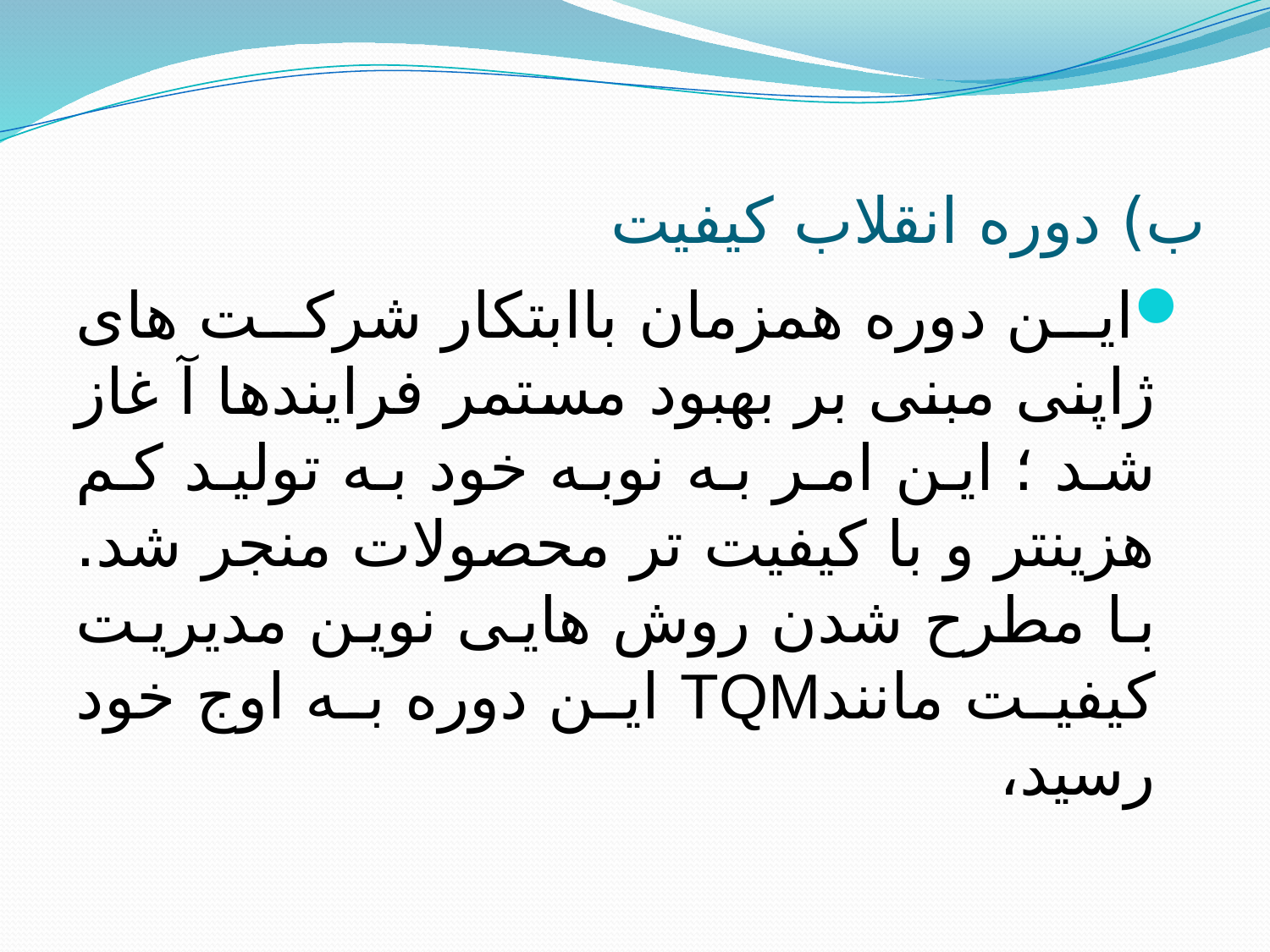

# ب) دوره انقلاب کیفیت
این دوره همزمان باابتکار شرکت های ژاپنی مبنی بر بهبود مستمر فرایندها آ غاز شد ؛ این امر به نوبه خود به تولید کم هزینتر و با کیفیت تر محصولات منجر شد. با مطرح شدن روش هایی نوین مدیریت کیفیت مانندTQM این دوره به اوج خود رسید،